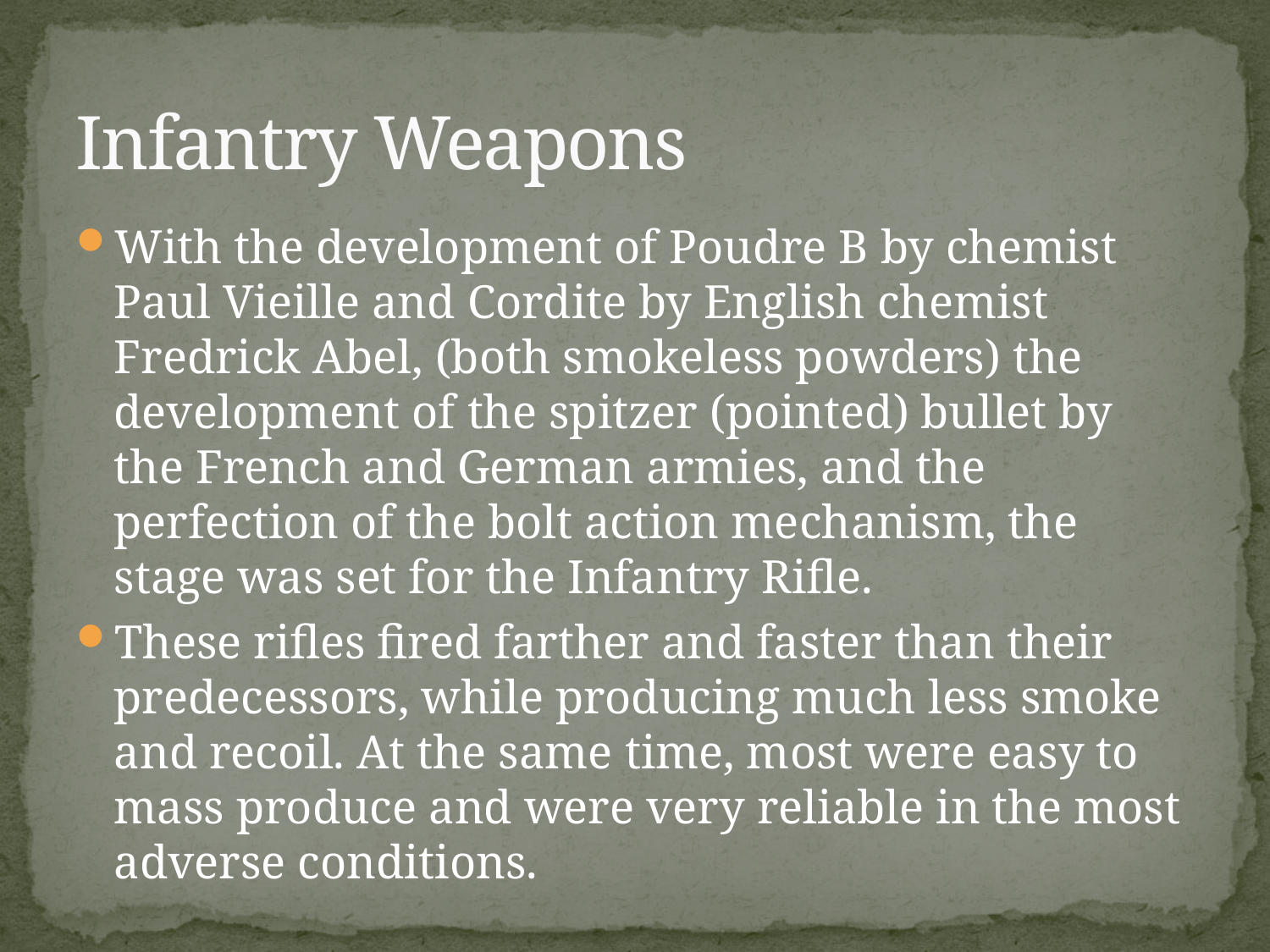

# Infantry Weapons
With the development of Poudre B by chemist Paul Vieille and Cordite by English chemist Fredrick Abel, (both smokeless powders) the development of the spitzer (pointed) bullet by the French and German armies, and the perfection of the bolt action mechanism, the stage was set for the Infantry Rifle.
These rifles fired farther and faster than their predecessors, while producing much less smoke and recoil. At the same time, most were easy to mass produce and were very reliable in the most adverse conditions.